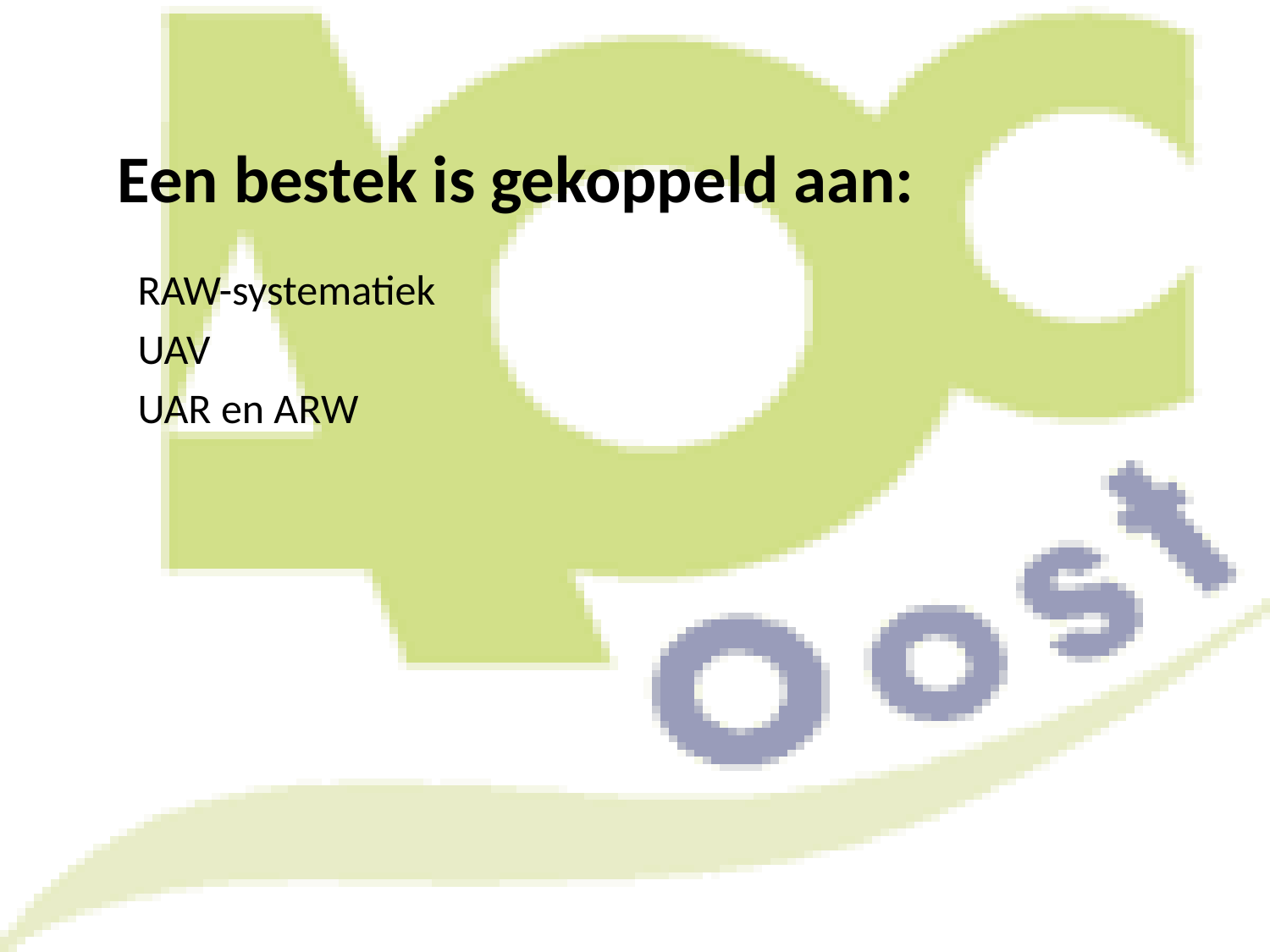

# Een bestek is gekoppeld aan:
RAW-systematiek
UAV
UAR en ARW